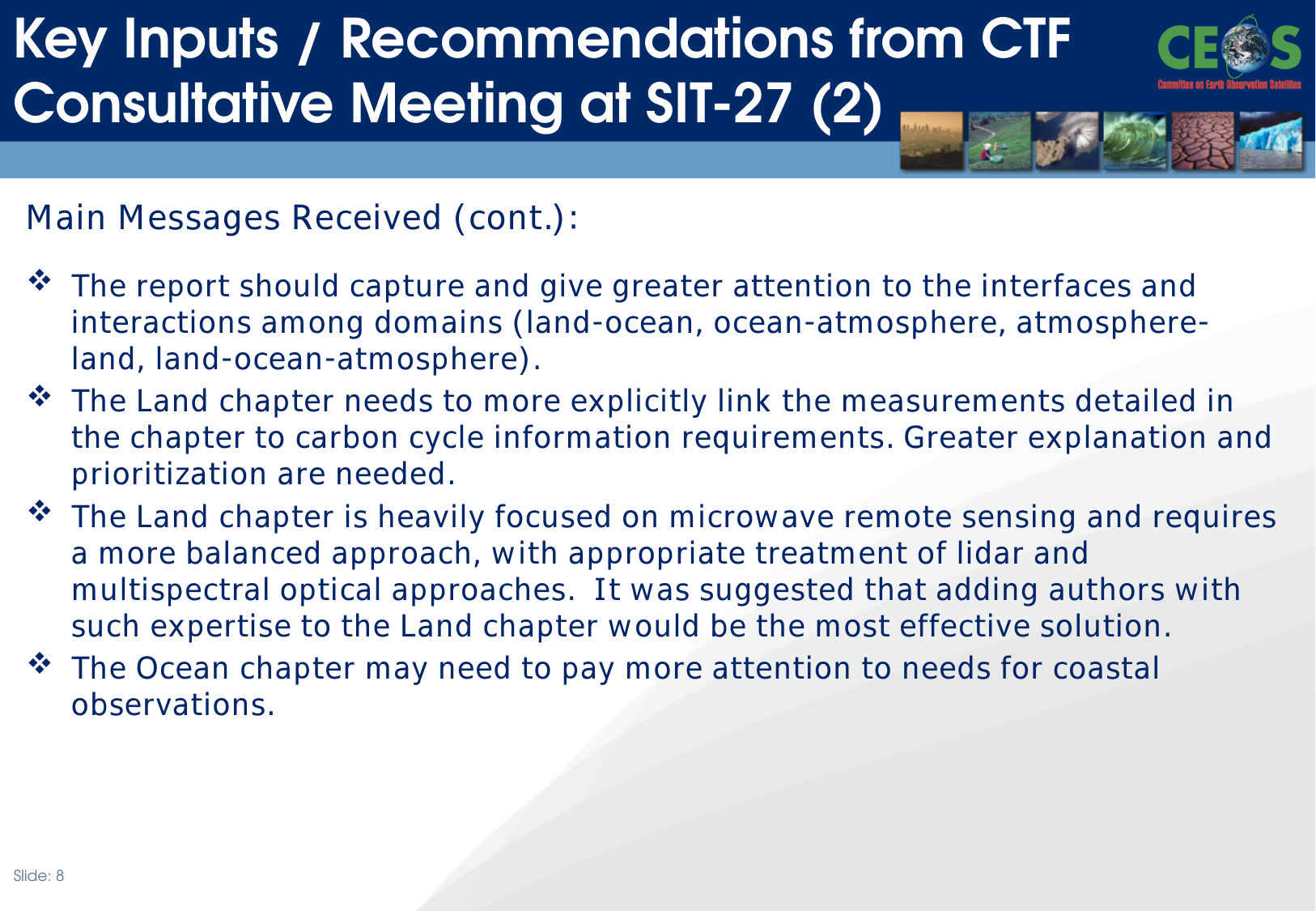

# Key Inputs / Recommendations from CTF Consultative Meeting at SIT-27 (2)
Main Messages Received (cont.):

The report should capture and give greater attention to the interfaces and interactions among domains (land-ocean, ocean-atmosphere, atmosphere-land, land-ocean-atmosphere).
The Land chapter needs to more explicitly link the measurements detailed in the chapter to carbon cycle information requirements. Greater explanation and prioritization are needed.
The Land chapter is heavily focused on microwave remote sensing and requires a more balanced approach, with appropriate treatment of lidar and multispectral optical approaches.  It was suggested that adding authors with such expertise to the Land chapter would be the most effective solution.
The Ocean chapter may need to pay more attention to needs for coastal observations.